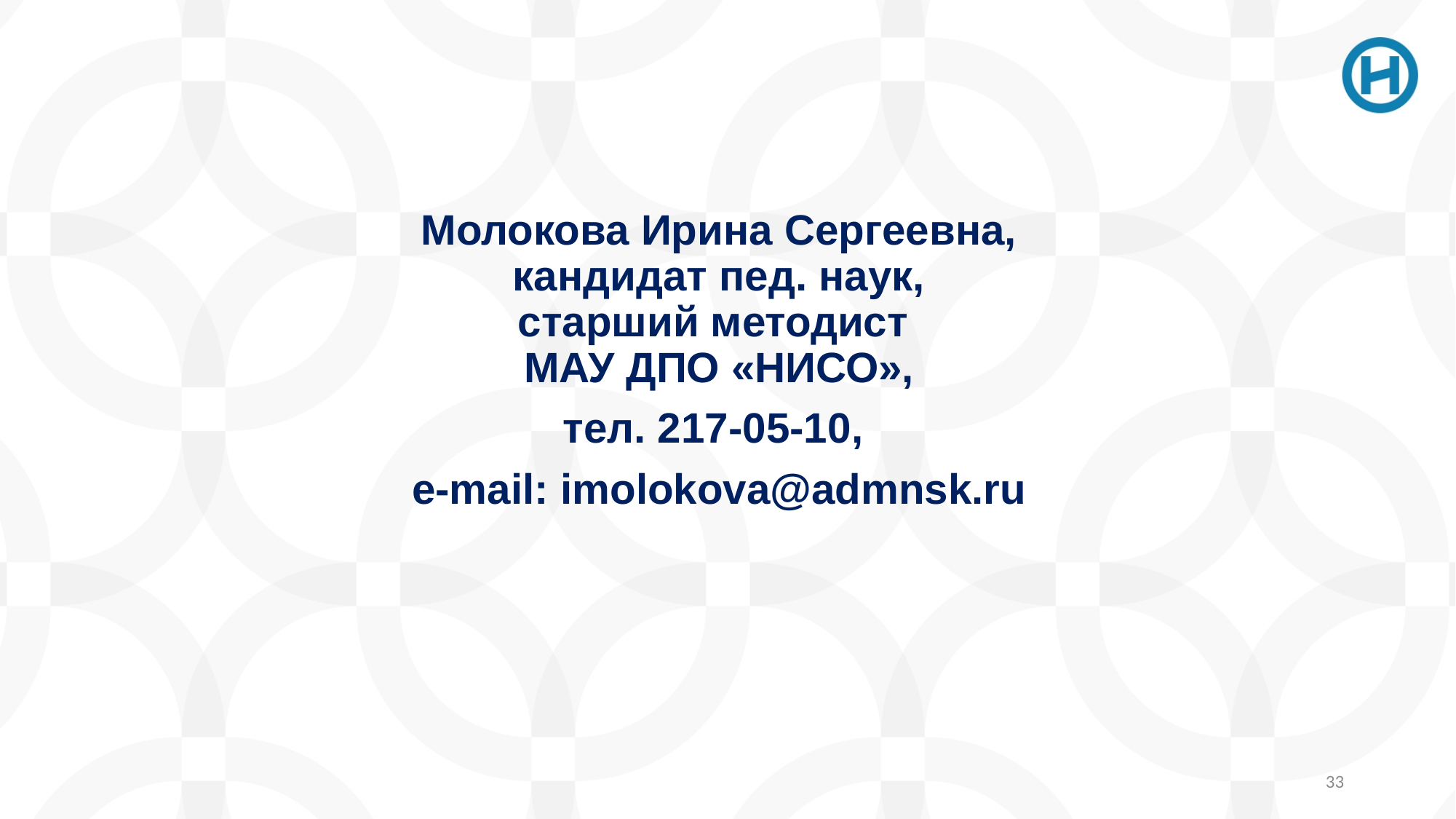

Молокова Ирина Сергеевна,
кандидат пед. наук,
старший методист
МАУ ДПО «НИСО»,
тел. 217-05-10,
e-mail: imolokova@admnsk.ru
33